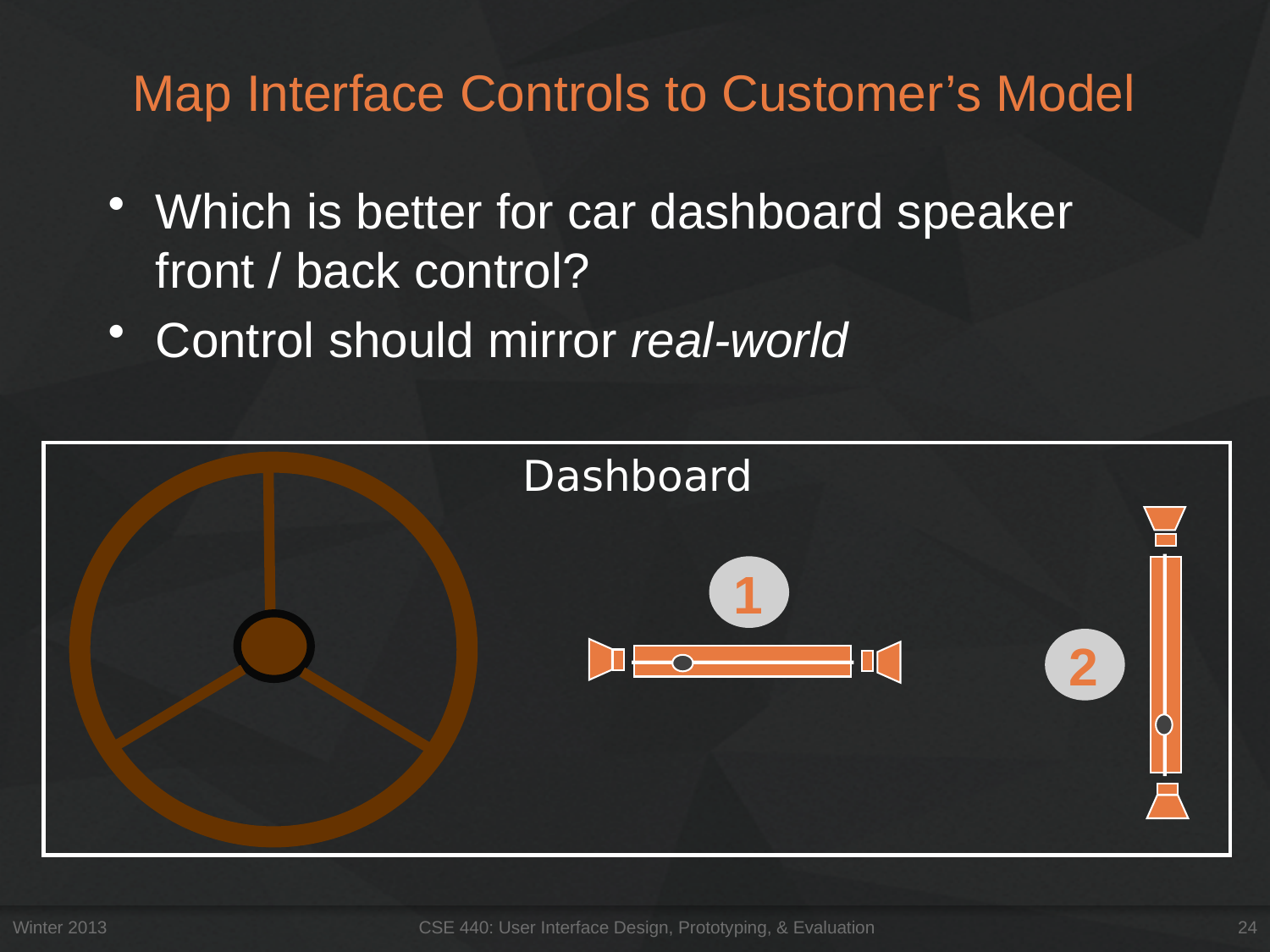

# Map Interface Controls to Customer’s Model
Which is better for car dashboard speaker front / back control?
Control should mirror real-world

Dashboard

2

1

Winter 2013
CSE 440: User Interface Design, Prototyping, & Evaluation
24